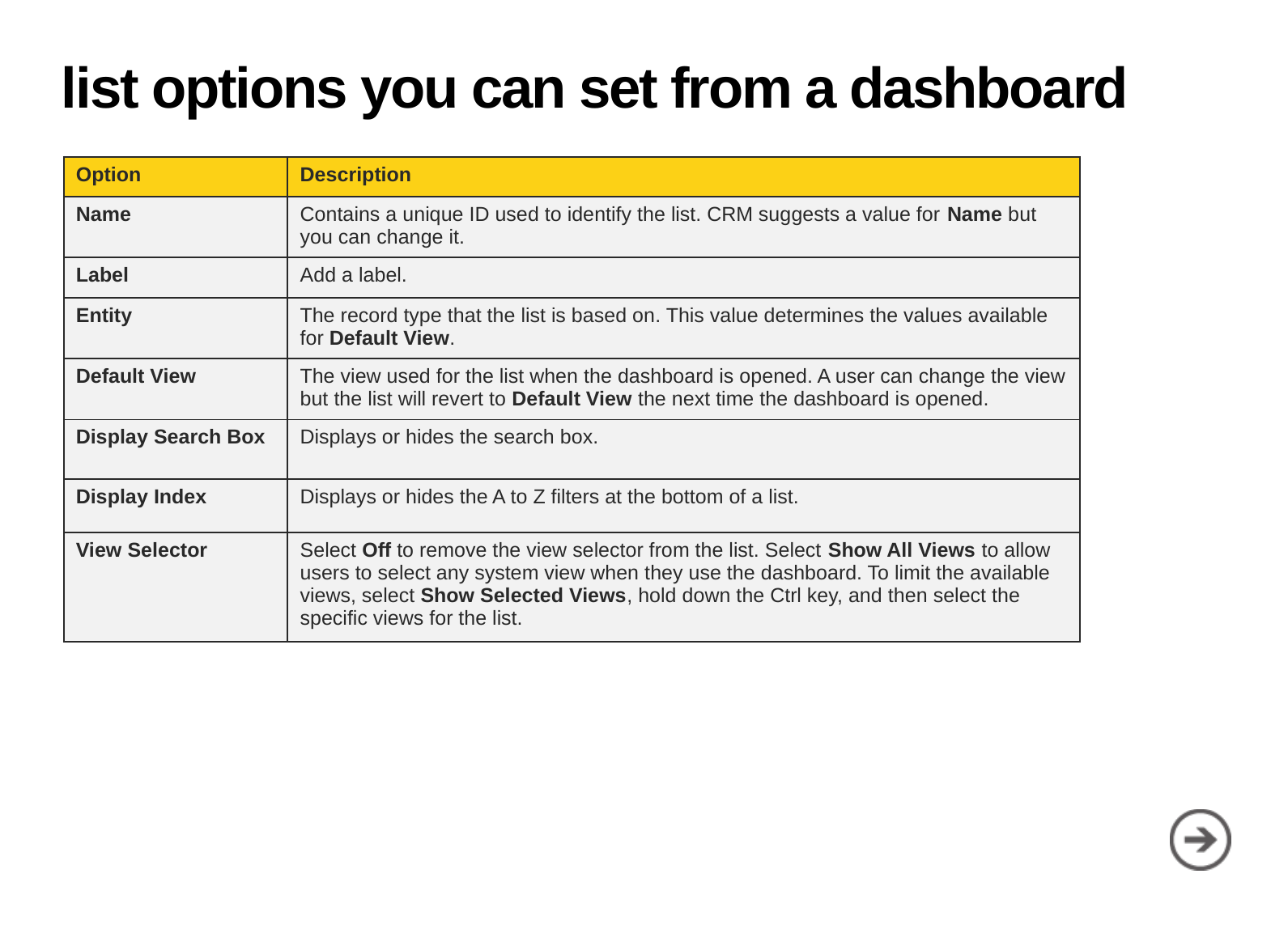

# list options you can set from a dashboard
| Option | Description |
| --- | --- |
| Name | Contains a unique ID used to identify the list. CRM suggests a value for Name but you can change it. |
| Label | Add a label. |
| Entity | The record type that the list is based on. This value determines the values available for Default View. |
| Default View | The view used for the list when the dashboard is opened. A user can change the view but the list will revert to Default View the next time the dashboard is opened. |
| Display Search Box | Displays or hides the search box. |
| Display Index | Displays or hides the A to Z filters at the bottom of a list. |
| View Selector | Select Off to remove the view selector from the list. Select Show All Views to allow users to select any system view when they use the dashboard. To limit the available views, select Show Selected Views, hold down the Ctrl key, and then select the specific views for the list. |